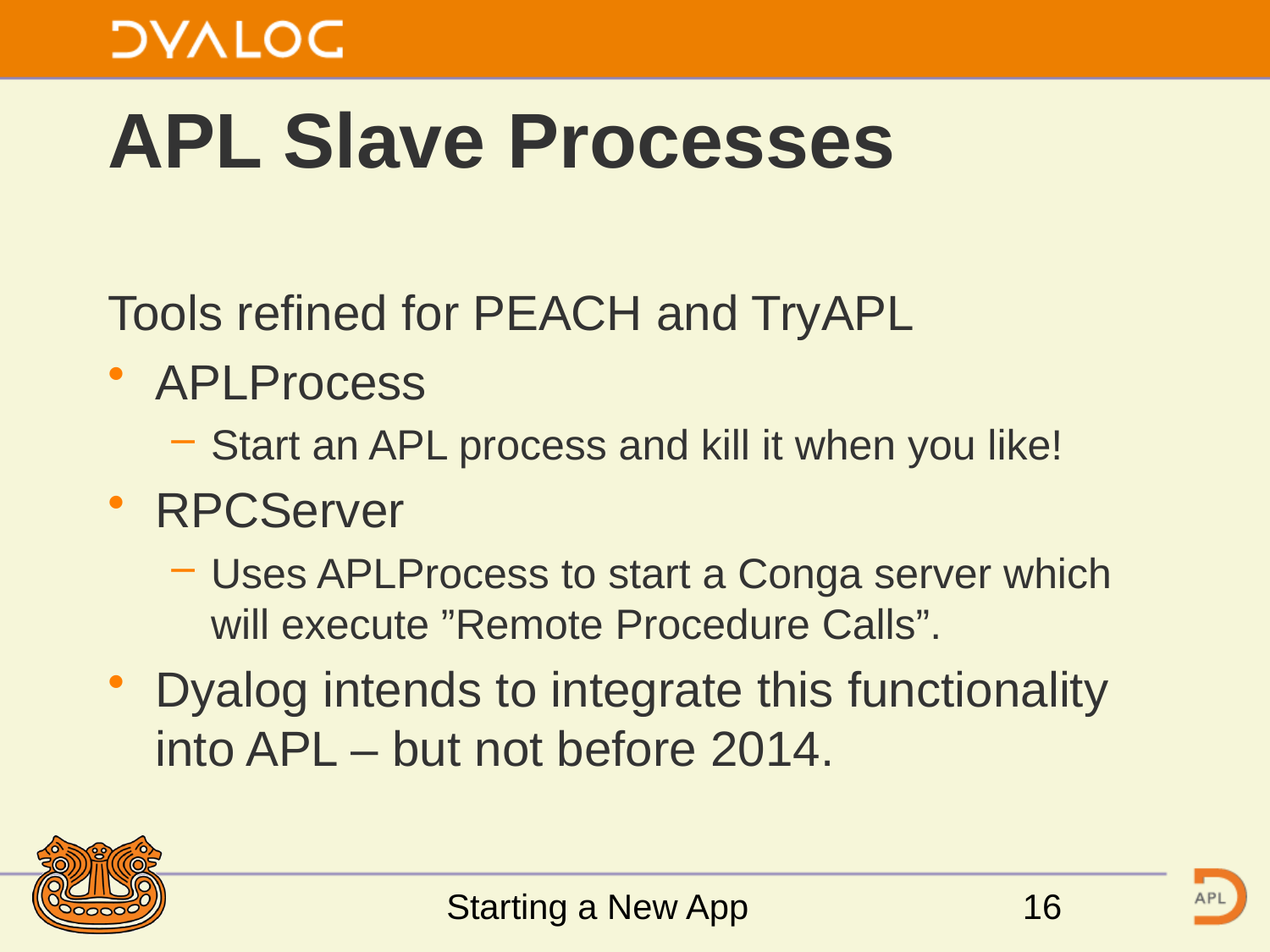

# APL Slave Processes
Tools refined for PEACH and TryAPL
APLProcess
Start an APL process and kill it when you like!
RPCServer
Uses APLProcess to start a Conga server which will execute ”Remote Procedure Calls”.
Dyalog intends to integrate this functionality into APL – but not before 2014.

Starting a New App
16